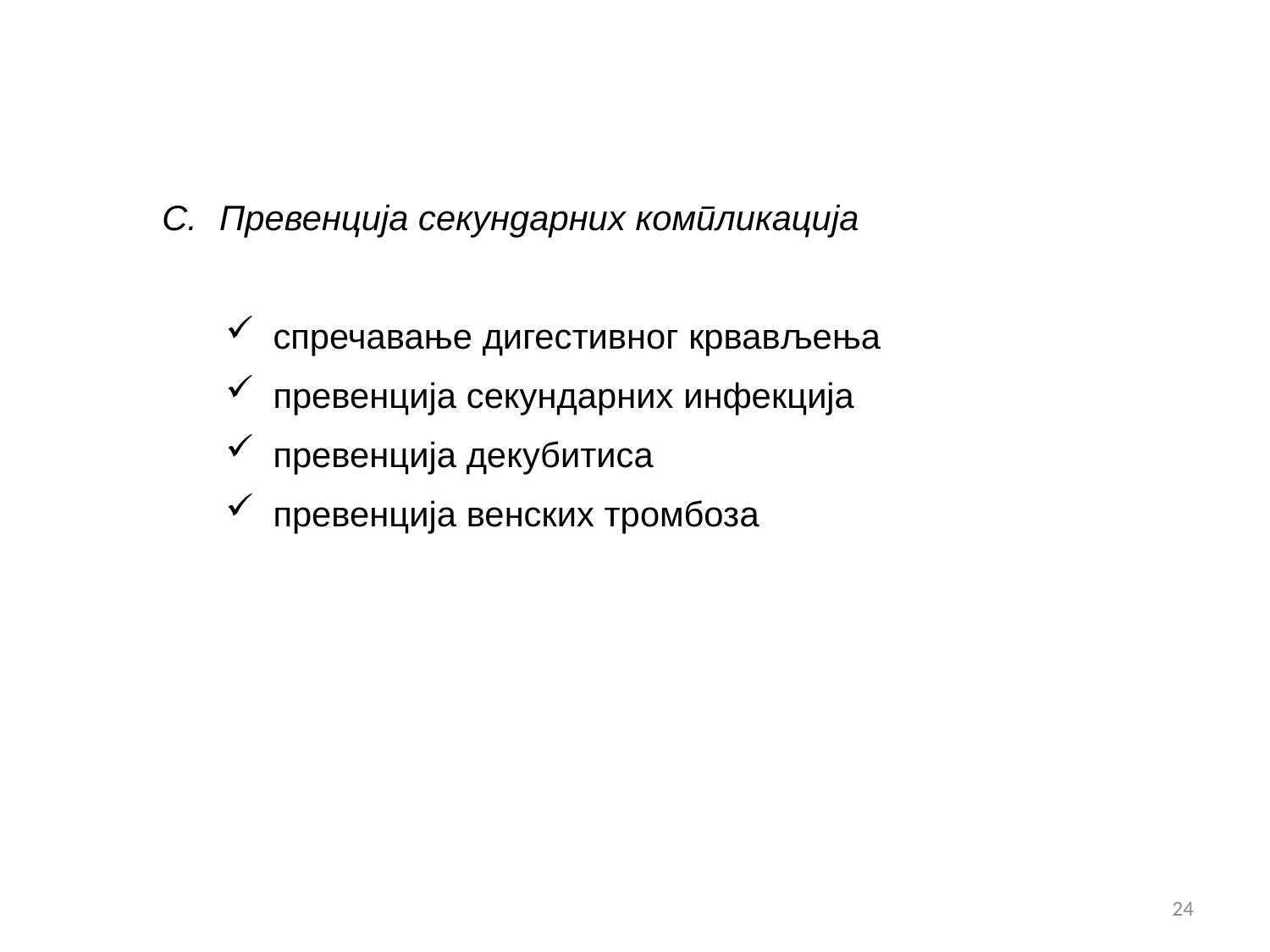

Превенција секундарних компликација

спречавање дигестивног крвављења
превенција секундарних инфекција
превенција декубитиса
превенција венских тромбоза
24